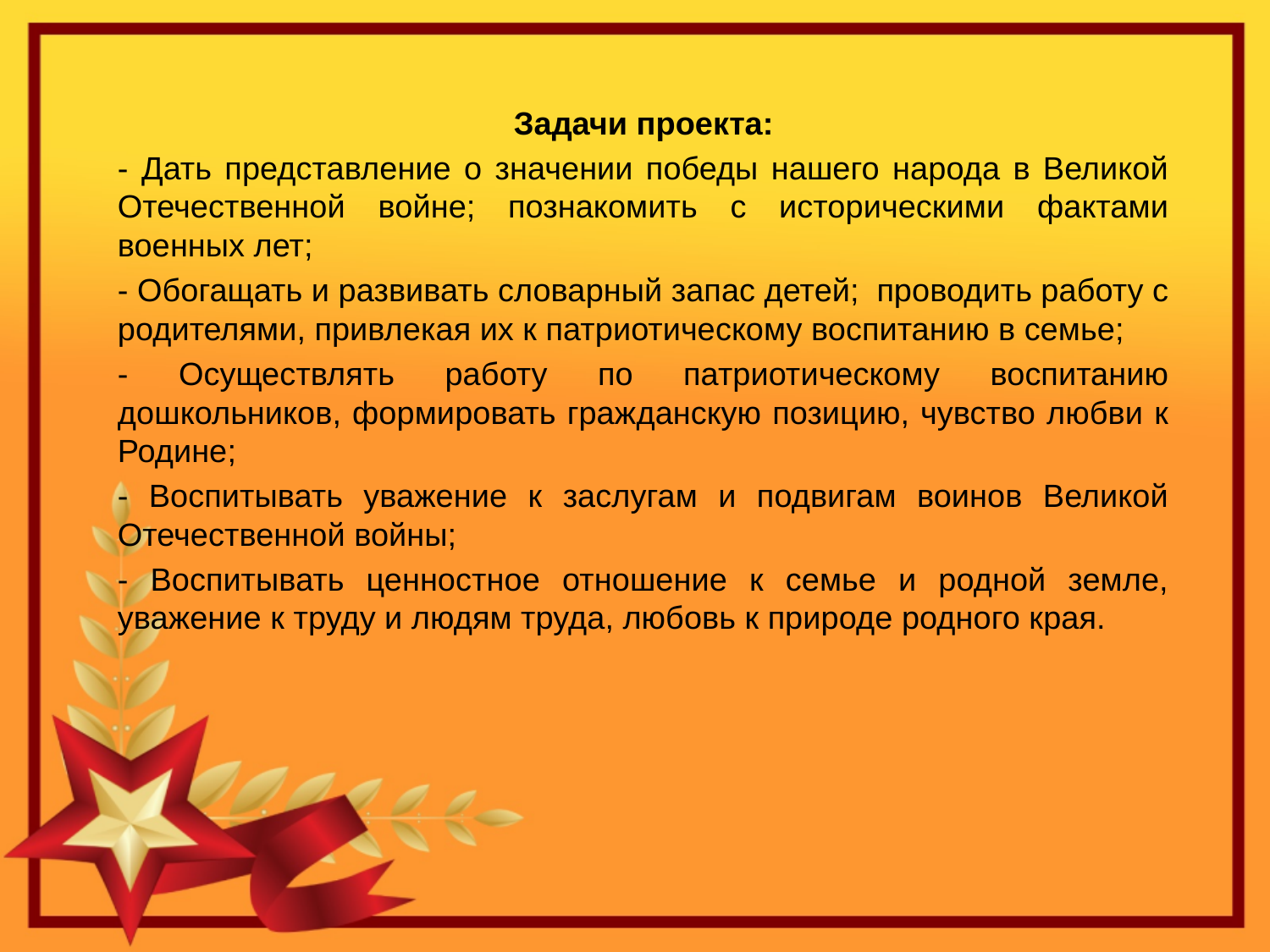

Задачи проекта:
- Дать представление о значении победы нашего народа в Великой Отечественной войне; познакомить с историческими фактами военных лет;
- Обогащать и развивать словарный запас детей;  проводить работу с родителями, привлекая их к патриотическому воспитанию в семье;
- Осуществлять работу по патриотическому воспитанию дошкольников, формировать гражданскую позицию, чувство любви к Родине;
- Воспитывать уважение к заслугам и подвигам воинов Великой Отечественной войны;
- Воспитывать ценностное отношение к семье и родной земле, уважение к труду и людям труда, любовь к природе родного края.